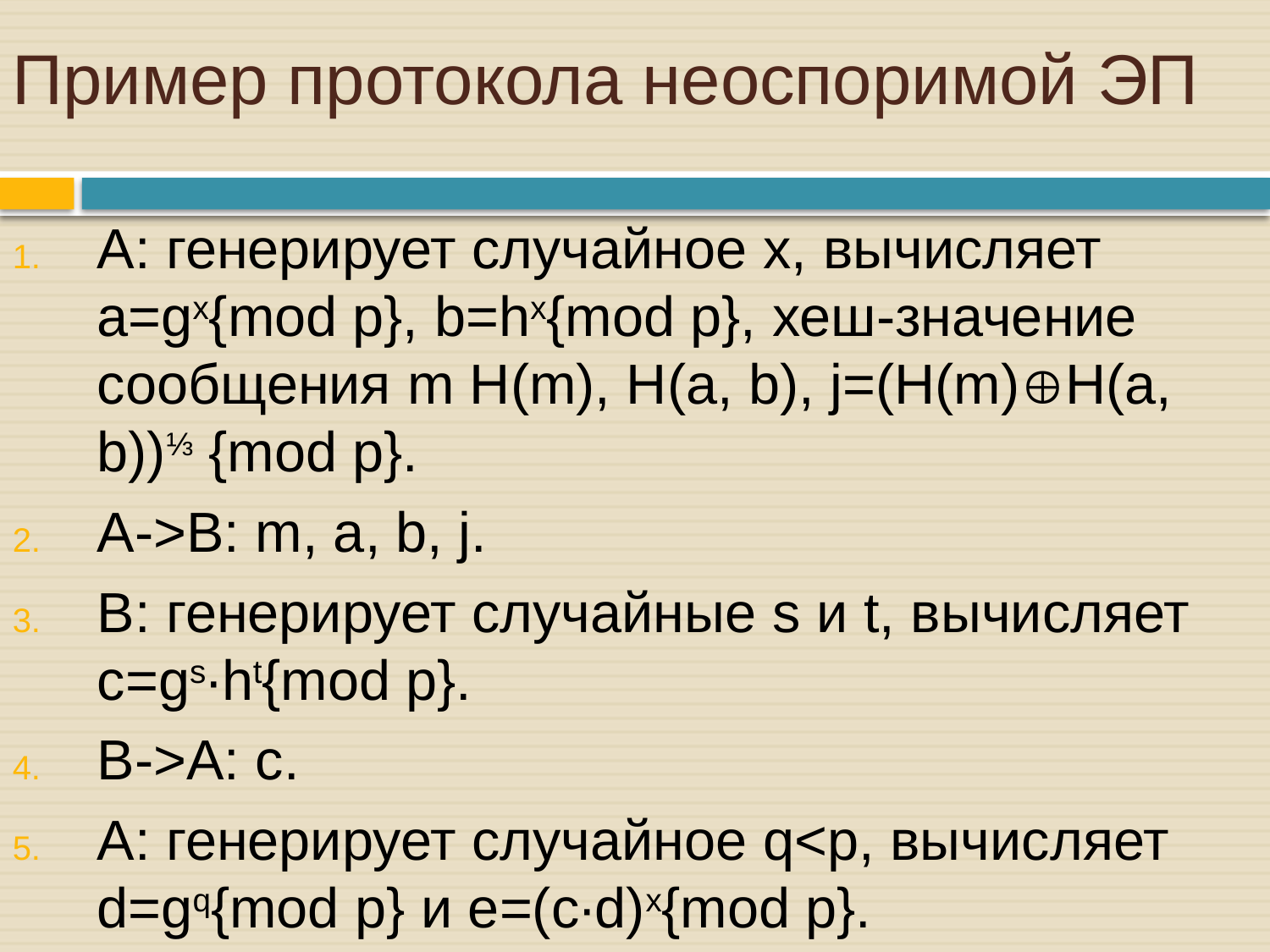

# Пример протокола неоспоримой ЭП
A: генерирует случайное x, вычисляет a=gx{mod p}, b=hx{mod p}, хеш-значение сообщения m H(m), H(a, b), j=(H(m)⊕H(a, b))⅓ {mod p}.
A->B: m, a, b, j.
B: генерирует случайные s и t, вычисляет c=gs∙ht{mod p}.
B->A: c.
A: генерирует случайное q<p, вычисляет d=gq{mod p} и e=(c∙d)x{mod p}.